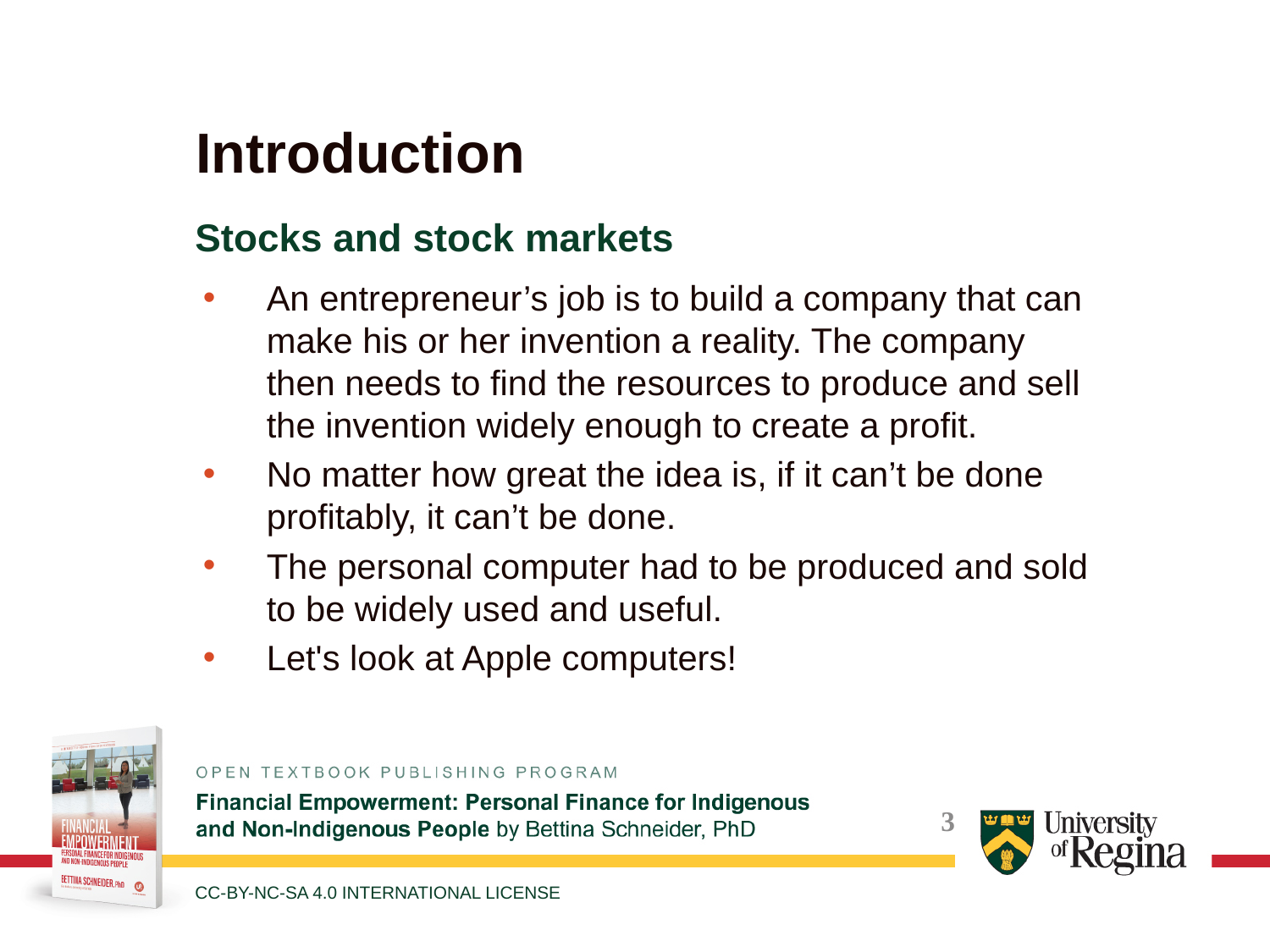

# Introduction
Stocks and stock markets
An entrepreneur’s job is to build a company that can make his or her invention a reality. The company then needs to find the resources to produce and sell the invention widely enough to create a profit.
No matter how great the idea is, if it can’t be done profitably, it can’t be done.
The personal computer had to be produced and sold to be widely used and useful.
Let's look at Apple computers!
CC-BY-NC-SA 4.0 INTERNATIONAL LICENSE